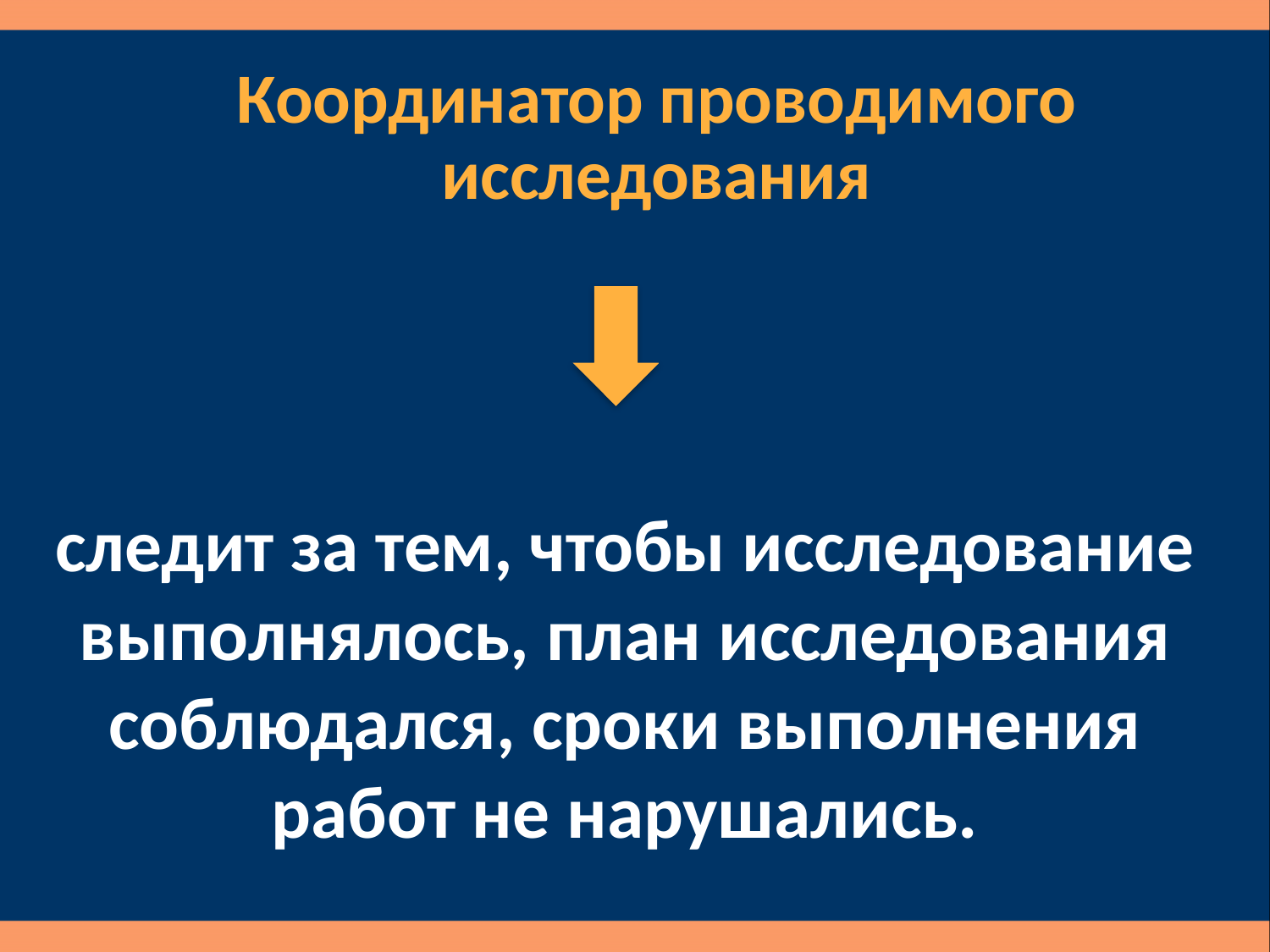

Координатор проводимого исследования

следит за тем, чтобы исследование выполнялось, план исследования соблюдался, сроки выполнения работ не нарушались.